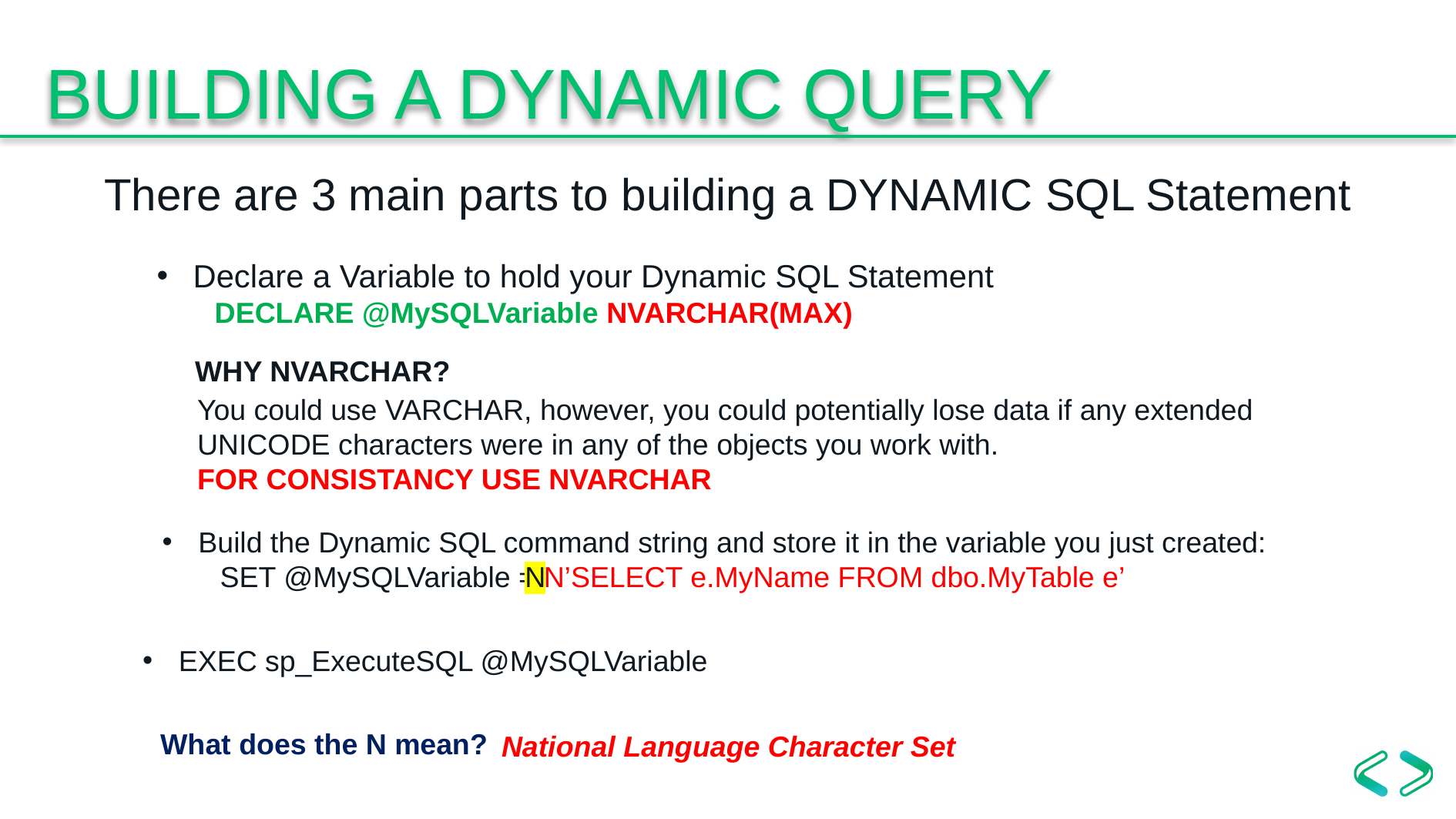

# BUILDING A DYNAMIC QUERY
There are 3 main parts to building a DYNAMIC SQL Statement
Declare a Variable to hold your Dynamic SQL Statement
DECLARE @MySQLVariable NVARCHAR(MAX)

WHY NVARCHAR?
You could use VARCHAR, however, you could potentially lose data if any extended UNICODE characters were in any of the objects you work with.
FOR CONSISTANCY USE NVARCHAR
Build the Dynamic SQL command string and store it in the variable you just created:
SET @MySQLVariable = N’SELECT e.MyName FROM dbo.MyTable e’
N
EXEC sp_ExecuteSQL @MySQLVariable
What does the N mean?
National Language Character Set